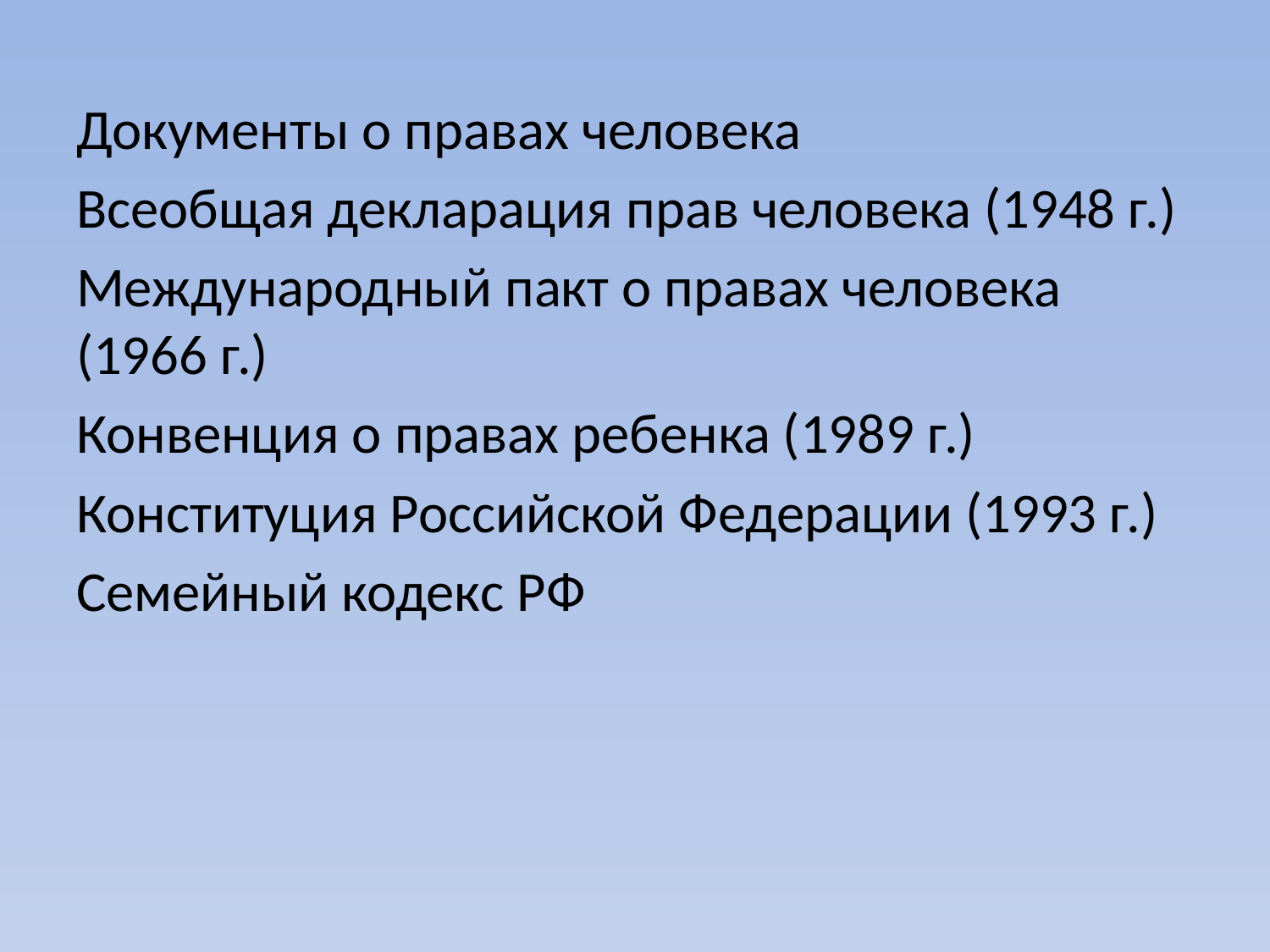

Документы о правах человека
Всеобщая декларация прав человека (1948 г.)
Международный пакт о правах человека (1966 г.)
Конвенция о правах ребенка (1989 г.)
Конституция Российской Федерации (1993 г.)
Семейный кодекс РФ